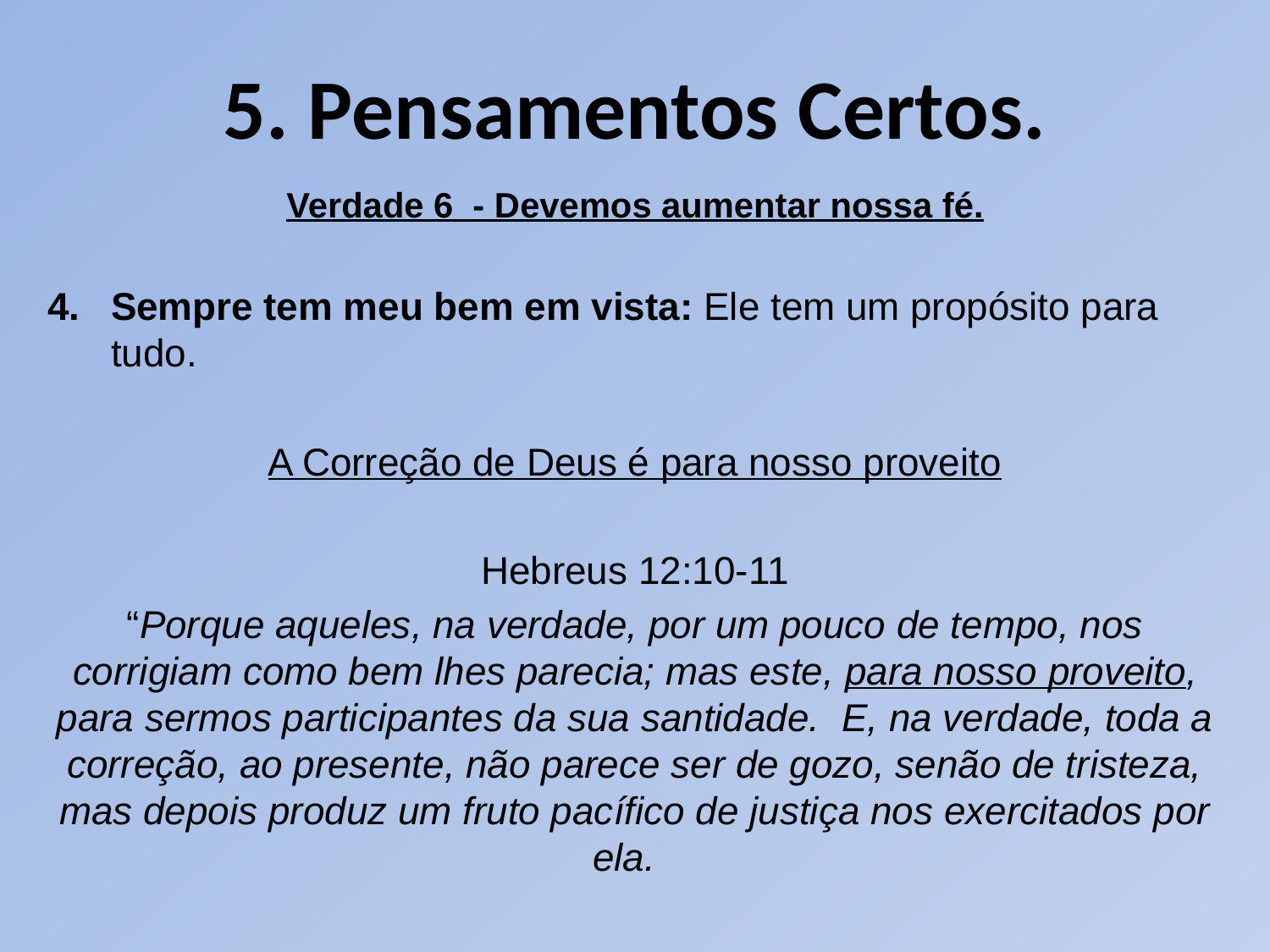

# 5. Pensamentos Certos.
Verdade 6  - Devemos aumentar nossa fé.

Sempre tem meu bem em vista: Ele tem um propósito para tudo.

A Correção de Deus é para nosso proveito

Hebreus 12:10-11
“Porque aqueles, na verdade, por um pouco de tempo, nos corrigiam como bem lhes parecia; mas este, para nosso proveito, para sermos participantes da sua santidade.  E, na verdade, toda a correção, ao presente, não parece ser de gozo, senão de tristeza, mas depois produz um fruto pacífico de justiça nos exercitados por ela.